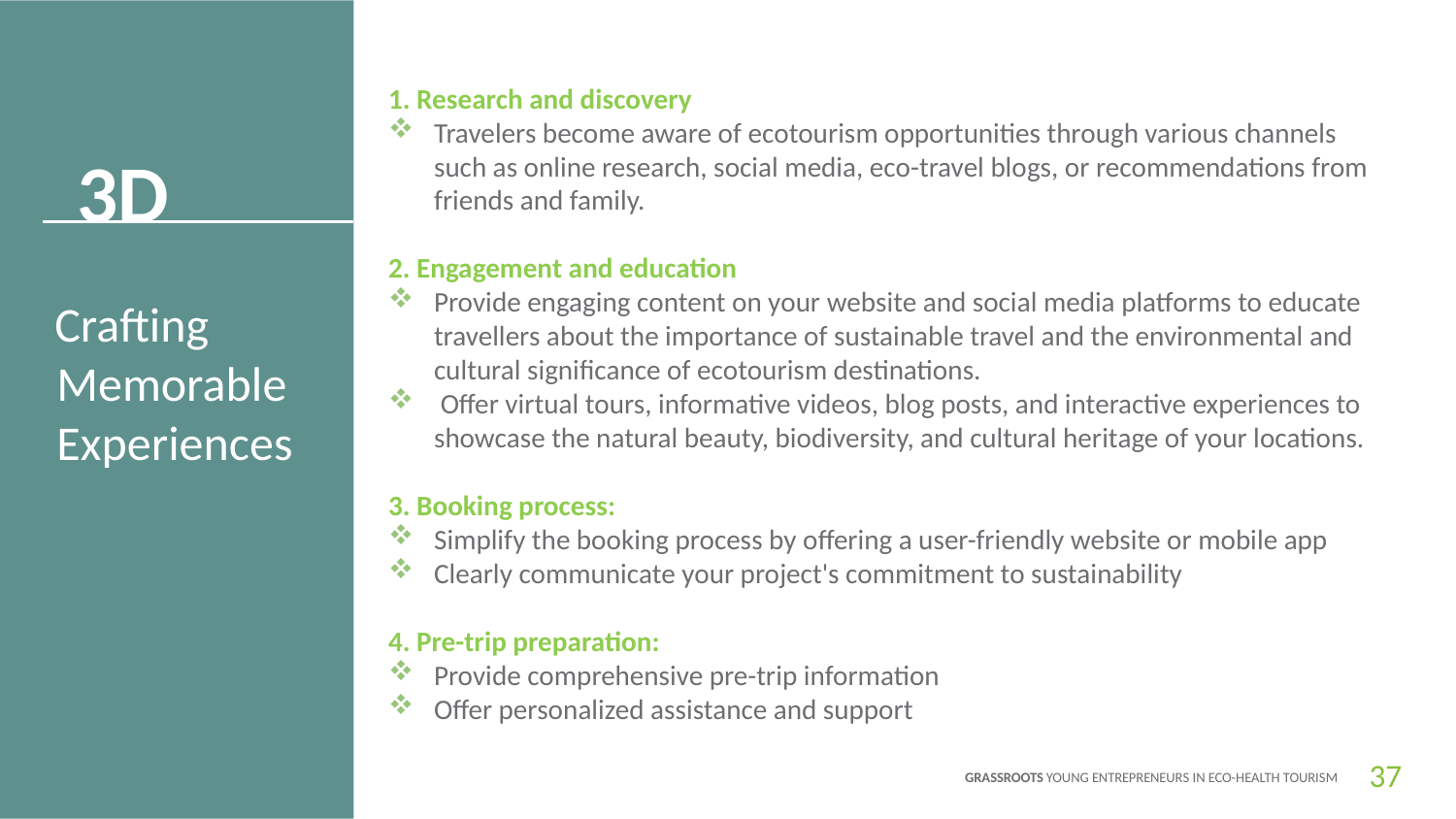

1. Research and discovery
Travelers become aware of ecotourism opportunities through various channels such as online research, social media, eco-travel blogs, or recommendations from friends and family.

2. Engagement and education
Provide engaging content on your website and social media platforms to educate travellers about the importance of sustainable travel and the environmental and cultural significance of ecotourism destinations.
 Offer virtual tours, informative videos, blog posts, and interactive experiences to showcase the natural beauty, biodiversity, and cultural heritage of your locations.

3. Booking process:
Simplify the booking process by offering a user-friendly website or mobile app
Clearly communicate your project's commitment to sustainability

4. Pre-trip preparation:
Provide comprehensive pre-trip information
Offer personalized assistance and support

3D
Crafting Memorable Experiences

37